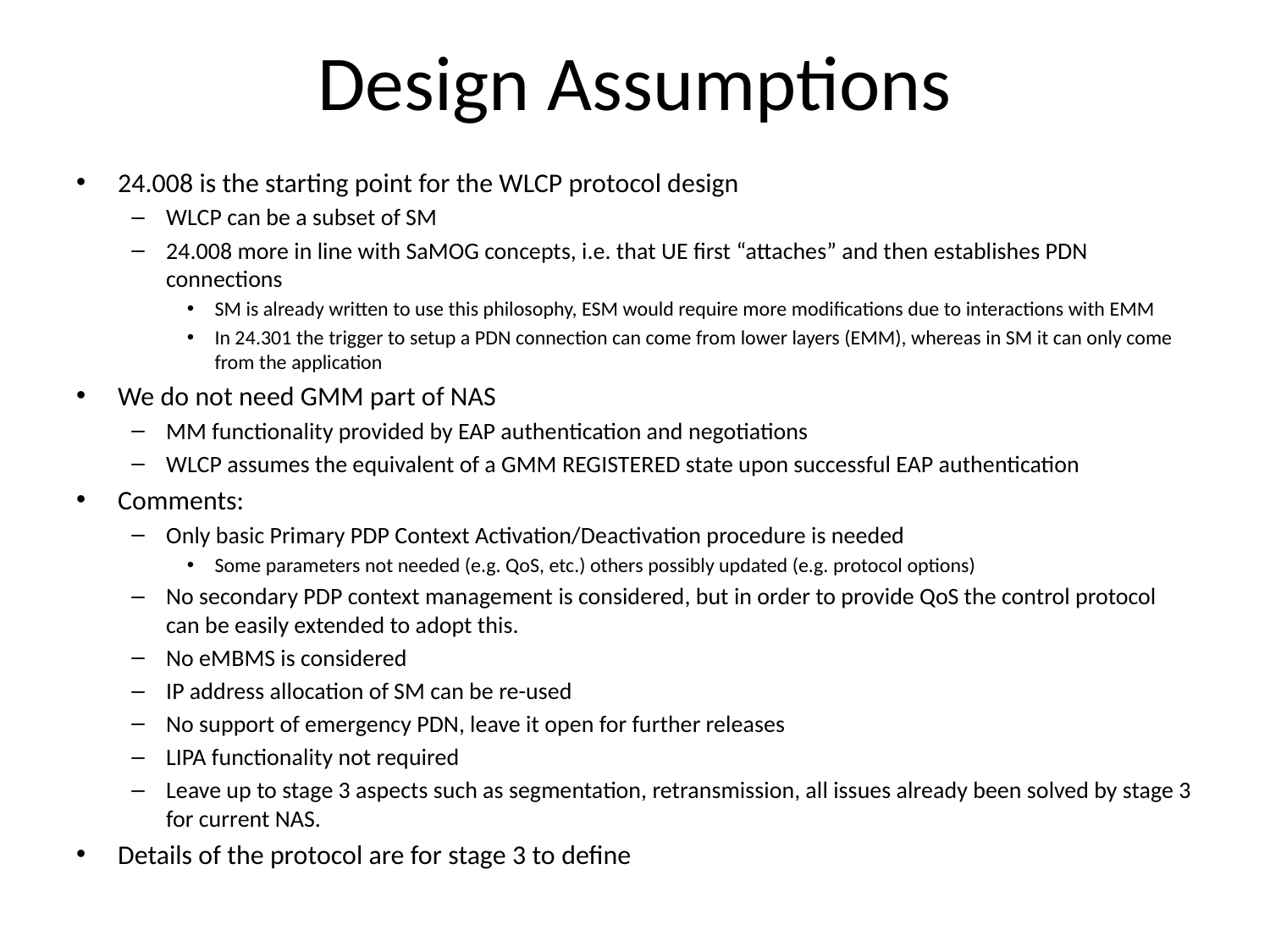

# Design Assumptions
24.008 is the starting point for the WLCP protocol design
WLCP can be a subset of SM
24.008 more in line with SaMOG concepts, i.e. that UE first “attaches” and then establishes PDN connections
SM is already written to use this philosophy, ESM would require more modifications due to interactions with EMM
In 24.301 the trigger to setup a PDN connection can come from lower layers (EMM), whereas in SM it can only come from the application
We do not need GMM part of NAS
MM functionality provided by EAP authentication and negotiations
WLCP assumes the equivalent of a GMM REGISTERED state upon successful EAP authentication
Comments:
Only basic Primary PDP Context Activation/Deactivation procedure is needed
Some parameters not needed (e.g. QoS, etc.) others possibly updated (e.g. protocol options)
No secondary PDP context management is considered, but in order to provide QoS the control protocol can be easily extended to adopt this.
No eMBMS is considered
IP address allocation of SM can be re-used
No support of emergency PDN, leave it open for further releases
LIPA functionality not required
Leave up to stage 3 aspects such as segmentation, retransmission, all issues already been solved by stage 3 for current NAS.
Details of the protocol are for stage 3 to define